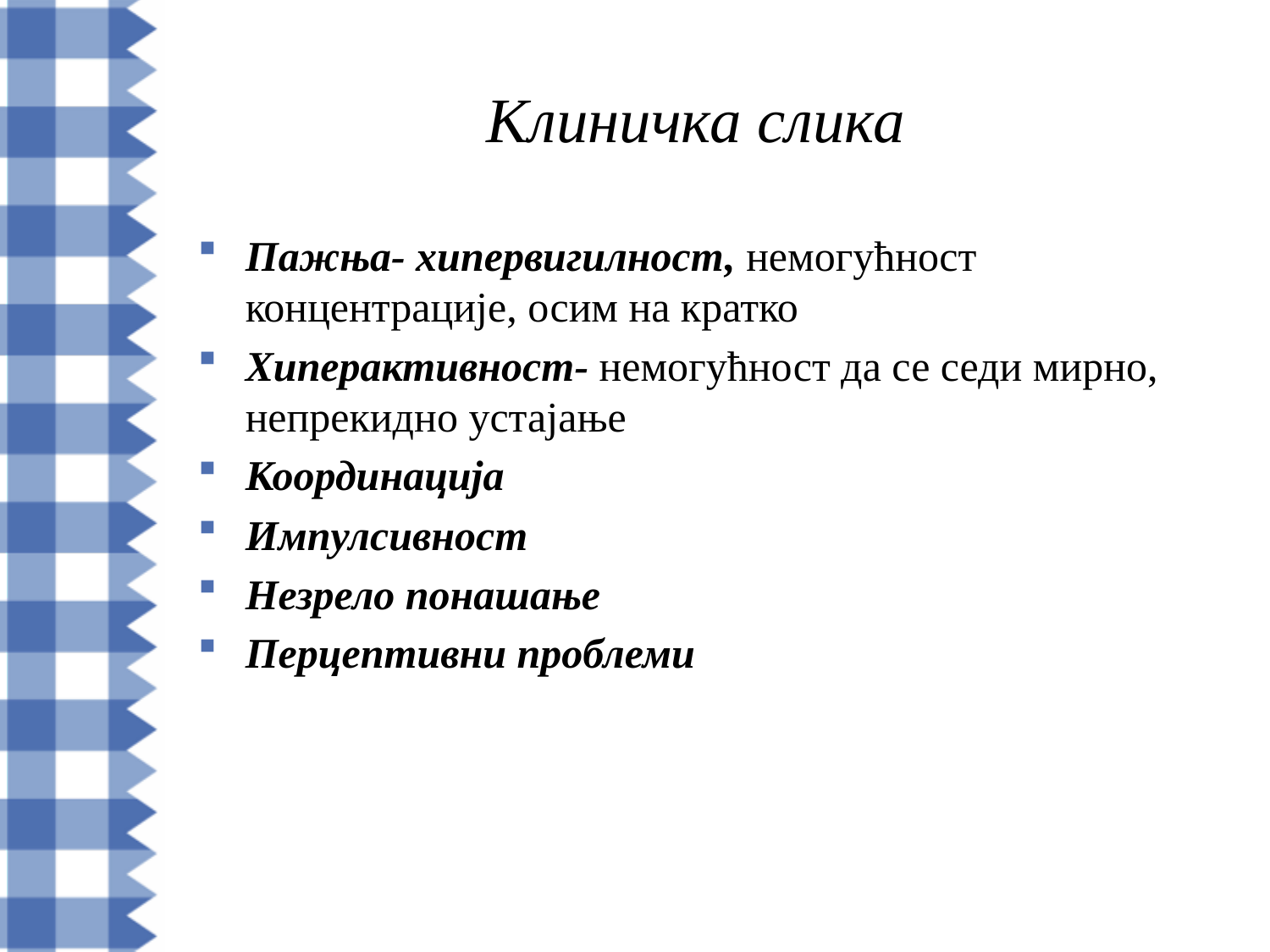

# Клиничка слика
Пажња- хипервигилност, немогућност  концентрације, осим на кратко
Хиперактивност- немогућност да се седи мирно, непрекидно устајање
Координација
Импулсивност
Незрело понашање
Перцептивни проблеми